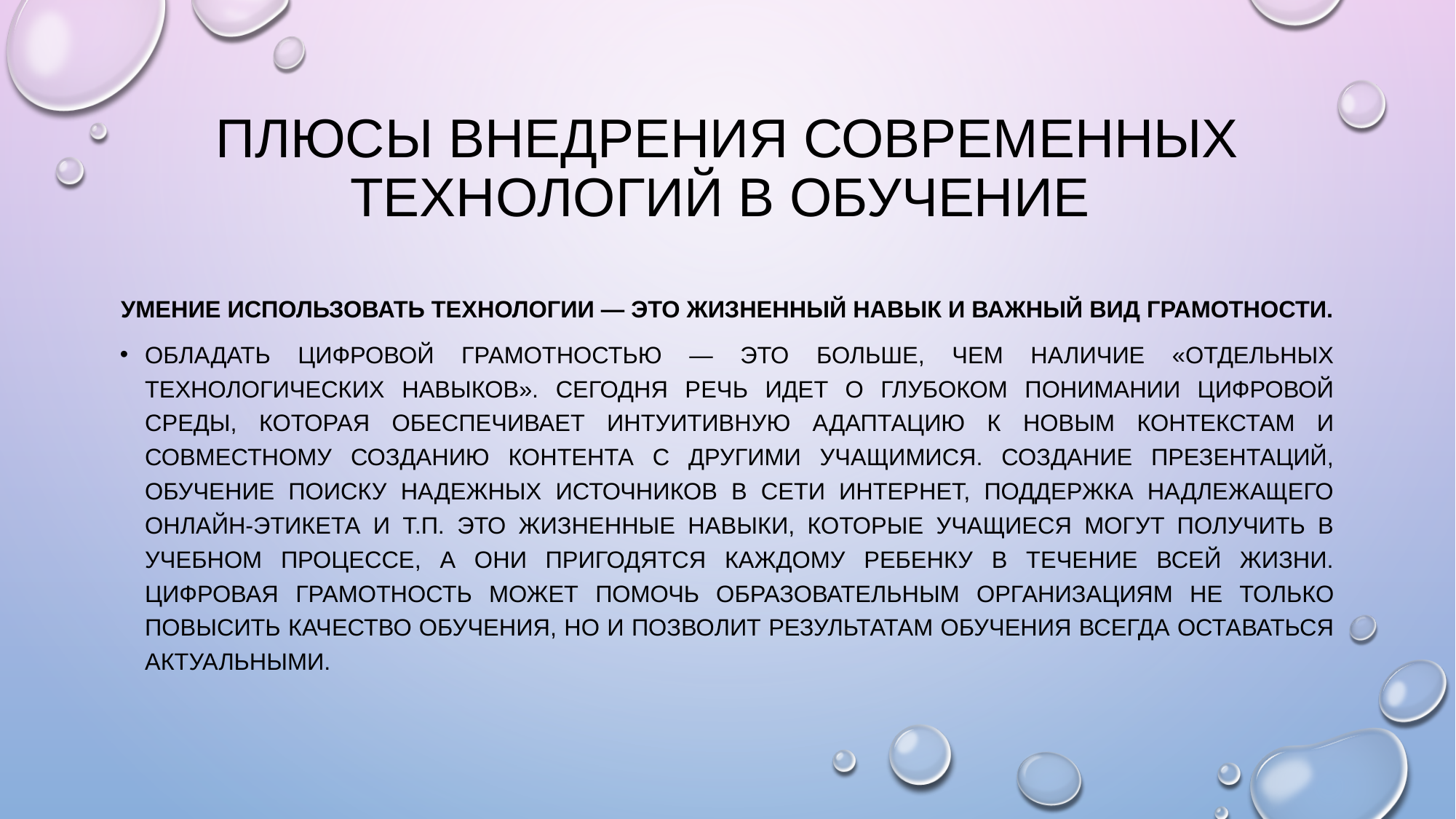

# Плюсы внедрения современных технологий в обучение
Умение использовать технологии — это жизненный навык и важный вид грамотности.
Обладать цифровой грамотностью — это больше, чем наличие «отдельных технологических навыков». Сегодня речь идет о глубоком понимании цифровой среды, которая обеспечивает интуитивную адаптацию к новым контекстам и совместному созданию контента с другими учащимися. Создание презентаций, обучение поиску надежных источников в сети Интернет, поддержка надлежащего онлайн-этикета и т.п. это жизненные навыки, которые учащиеся могут получить в учебном процессе, а они пригодятся каждому ребенку в течение всей жизни. Цифровая грамотность может помочь образовательным организациям не только повысить качество обучения, но и позволит результатам обучения всегда оставаться актуальными.